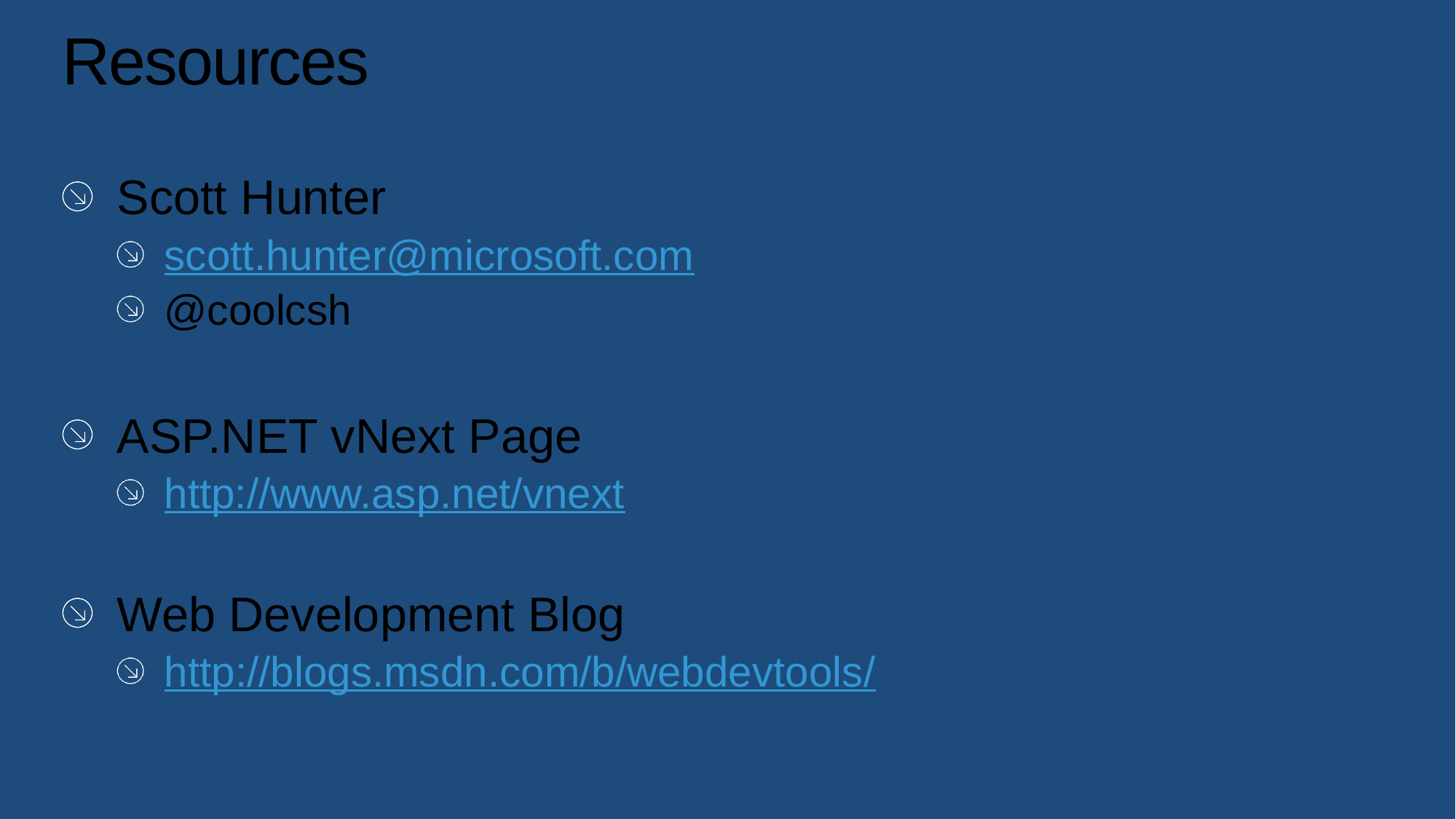

# Resources
Scott Hunter
scott.hunter@microsoft.com
@coolcsh

ASP.NET vNext Page
http://www.asp.net/vnext

Web Development Blog
http://blogs.msdn.com/b/webdevtools/